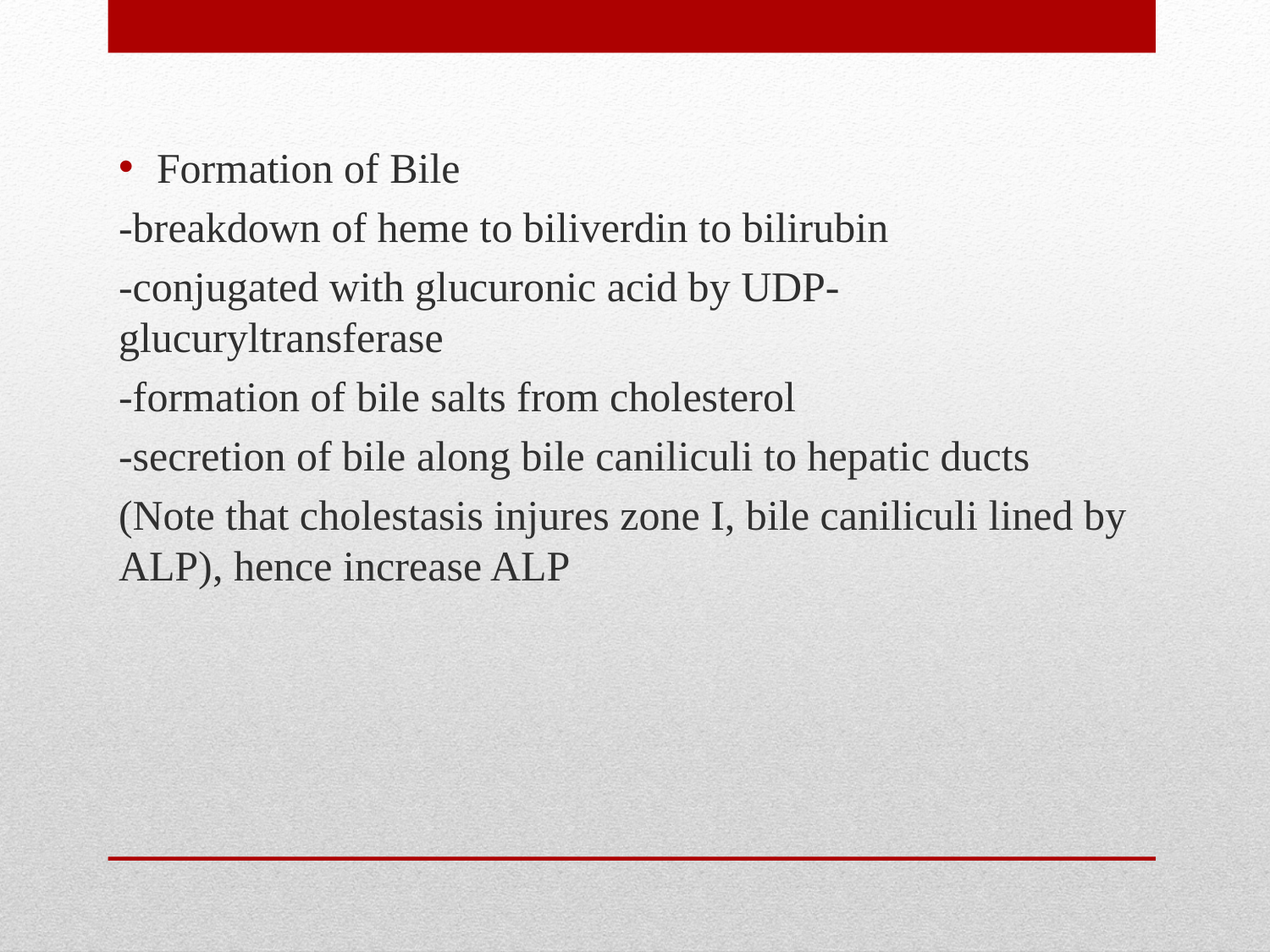

Formation of Bile
-breakdown of heme to biliverdin to bilirubin
-conjugated with glucuronic acid by UDP-glucuryltransferase
-formation of bile salts from cholesterol
-secretion of bile along bile caniliculi to hepatic ducts
(Note that cholestasis injures zone I, bile caniliculi lined by ALP), hence increase ALP
#